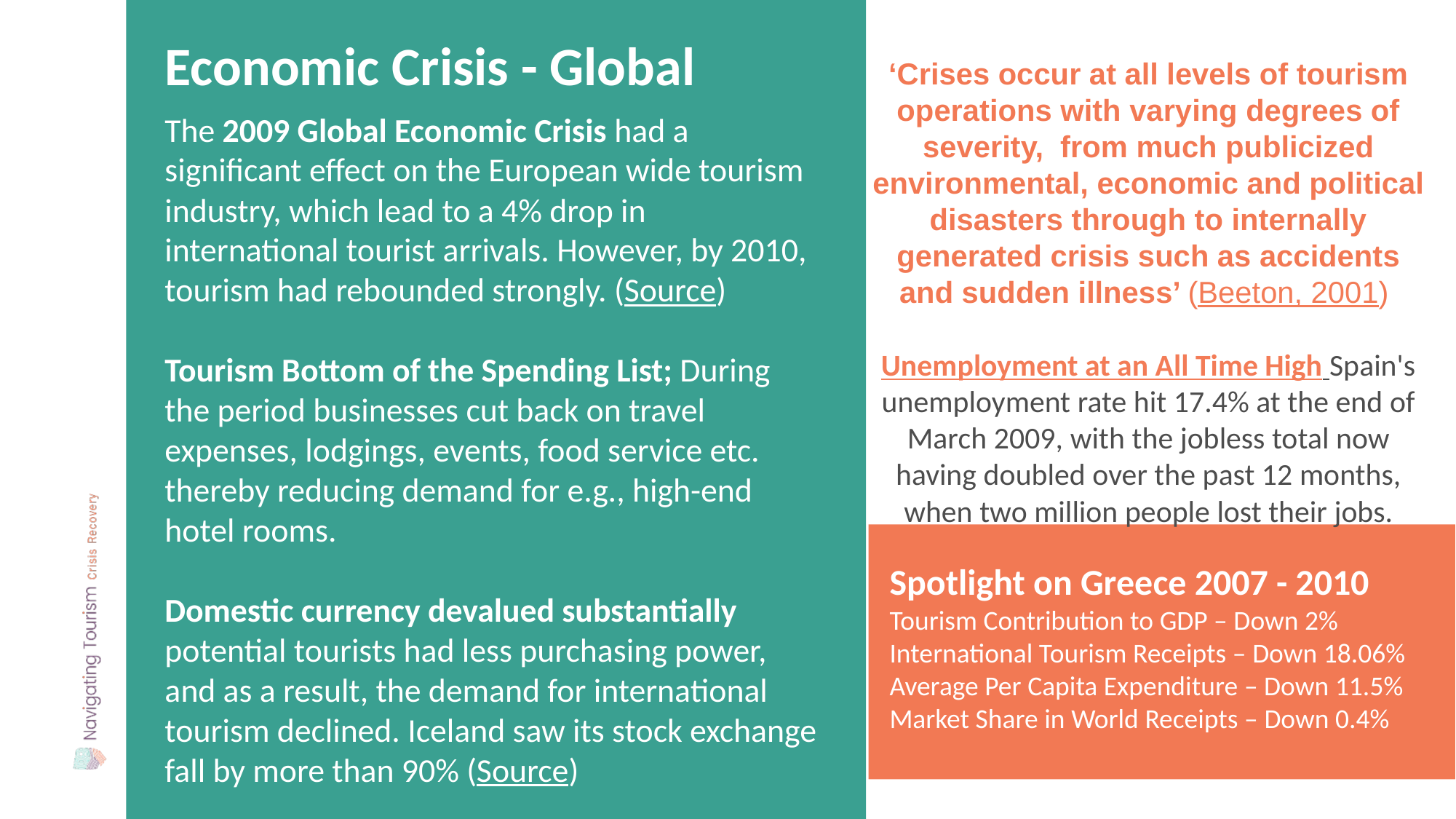

Economic Crisis - Global
‘Crises occur at all levels of tourism operations with varying degrees of severity,  from much publicized environmental, economic and political disasters through to internally generated crisis such as accidents and sudden illness’ (Beeton, 2001)

Unemployment at an All Time High Spain's unemployment rate hit 17.4% at the end of March 2009, with the jobless total now having doubled over the past 12 months, when two million people lost their jobs.

The 2009 Global Economic Crisis had a significant effect on the European wide tourism industry, which lead to a 4% drop in international tourist arrivals. However, by 2010, tourism had rebounded strongly. (Source)

Tourism Bottom of the Spending List; During the period businesses cut back on travel expenses, lodgings, events, food service etc. thereby reducing demand for e.g., high-end hotel rooms.

Domestic currency devalued substantially potential tourists had less purchasing power, and as a result, the demand for international tourism declined. Iceland saw its stock exchange fall by more than 90% (Source)

Spotlight on Greece 2007 - 2010
Tourism Contribution to GDP – Down 2%
International Tourism Receipts – Down 18.06%
Average Per Capita Expenditure – Down 11.5%
Market Share in World Receipts – Down 0.4%